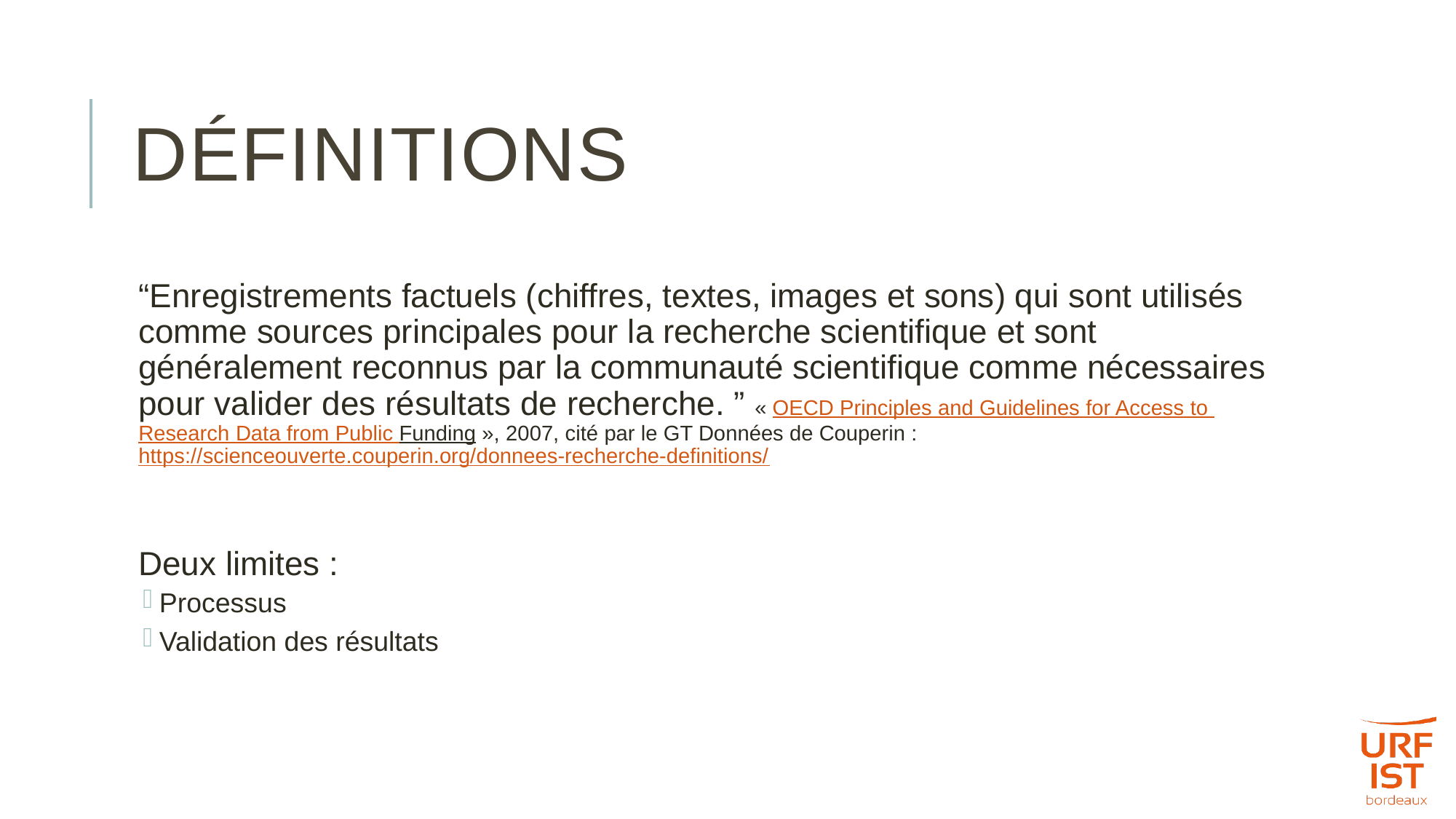

# Définitions
“Enregistrements factuels (chiffres, textes, images et sons) qui sont utilisés comme sources principales pour la recherche scientifique et sont généralement reconnus par la communauté scientifique comme nécessaires pour valider des résultats de recherche. ” « OECD Principles and Guidelines for Access to Research Data from Public Funding », 2007, cité par le GT Données de Couperin : https://scienceouverte.couperin.org/donnees-recherche-definitions/

Deux limites :
Processus
Validation des résultats